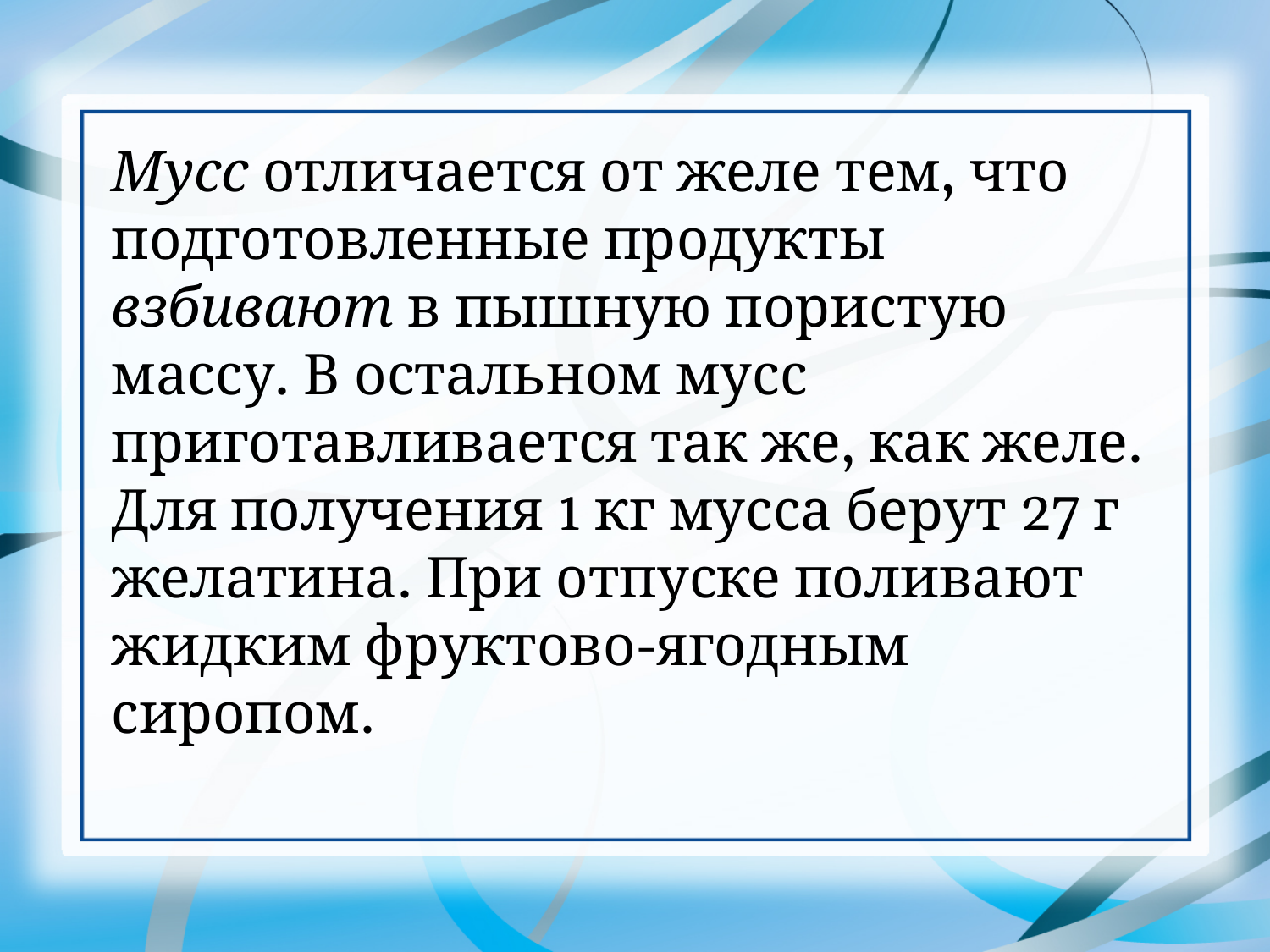

Мусс отличается от желе тем, что подготовленные продукты взбивают в пышную пористую массу. В остальном мусс приготавливается так же, как желе. Для получения 1 кг мусса берут 27 г желатина. При отпуске поливают жидким фруктово-ягодным сиропом.